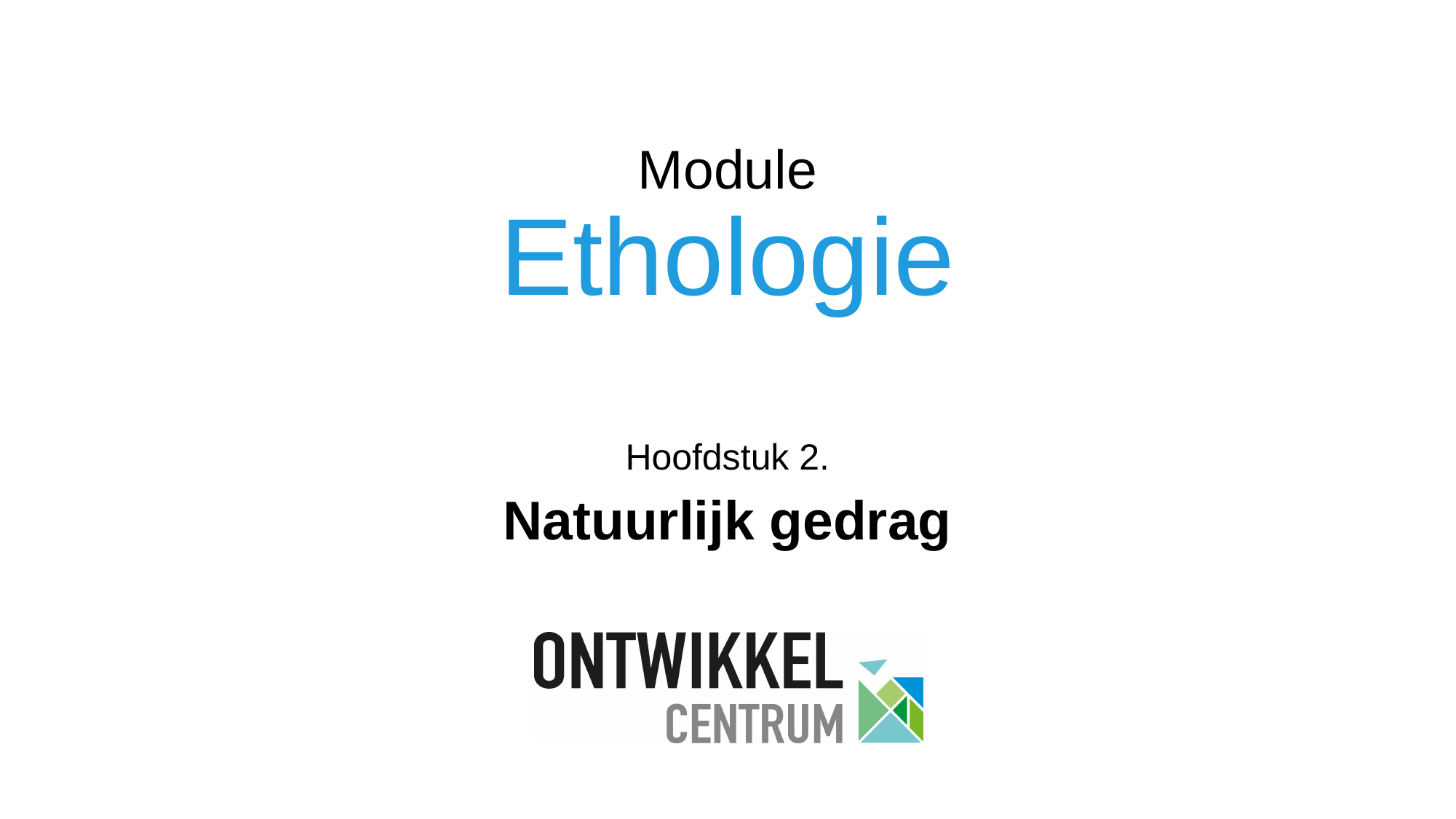

# Module Ethologie

Hoofdstuk 2.
Natuurlijk gedrag